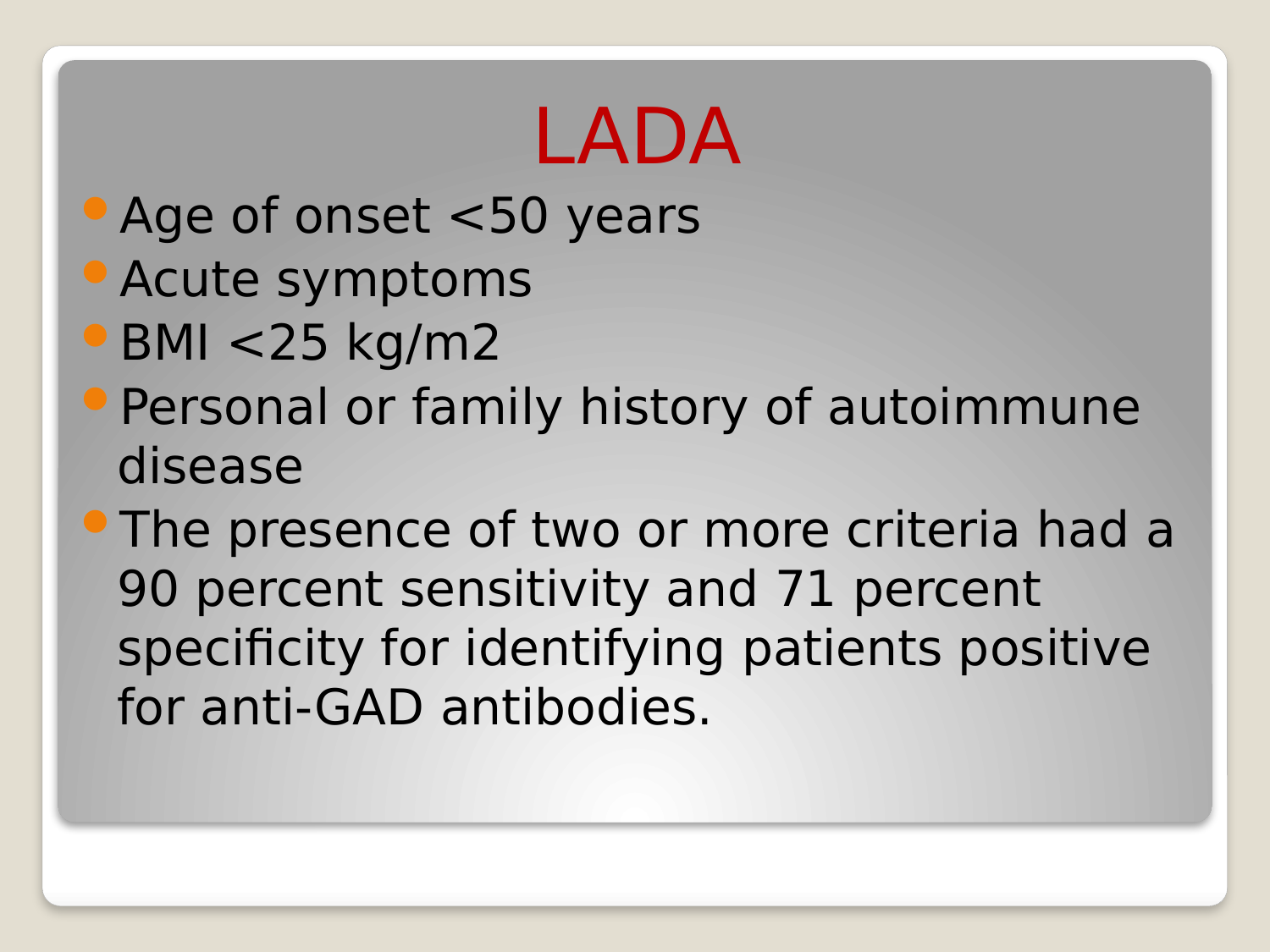

LADA
Age of onset <50 years
Acute symptoms
BMI <25 kg/m2
Personal or family history of autoimmune disease
The presence of two or more criteria had a 90 percent sensitivity and 71 percent specificity for identifying patients positive for anti-GAD antibodies.